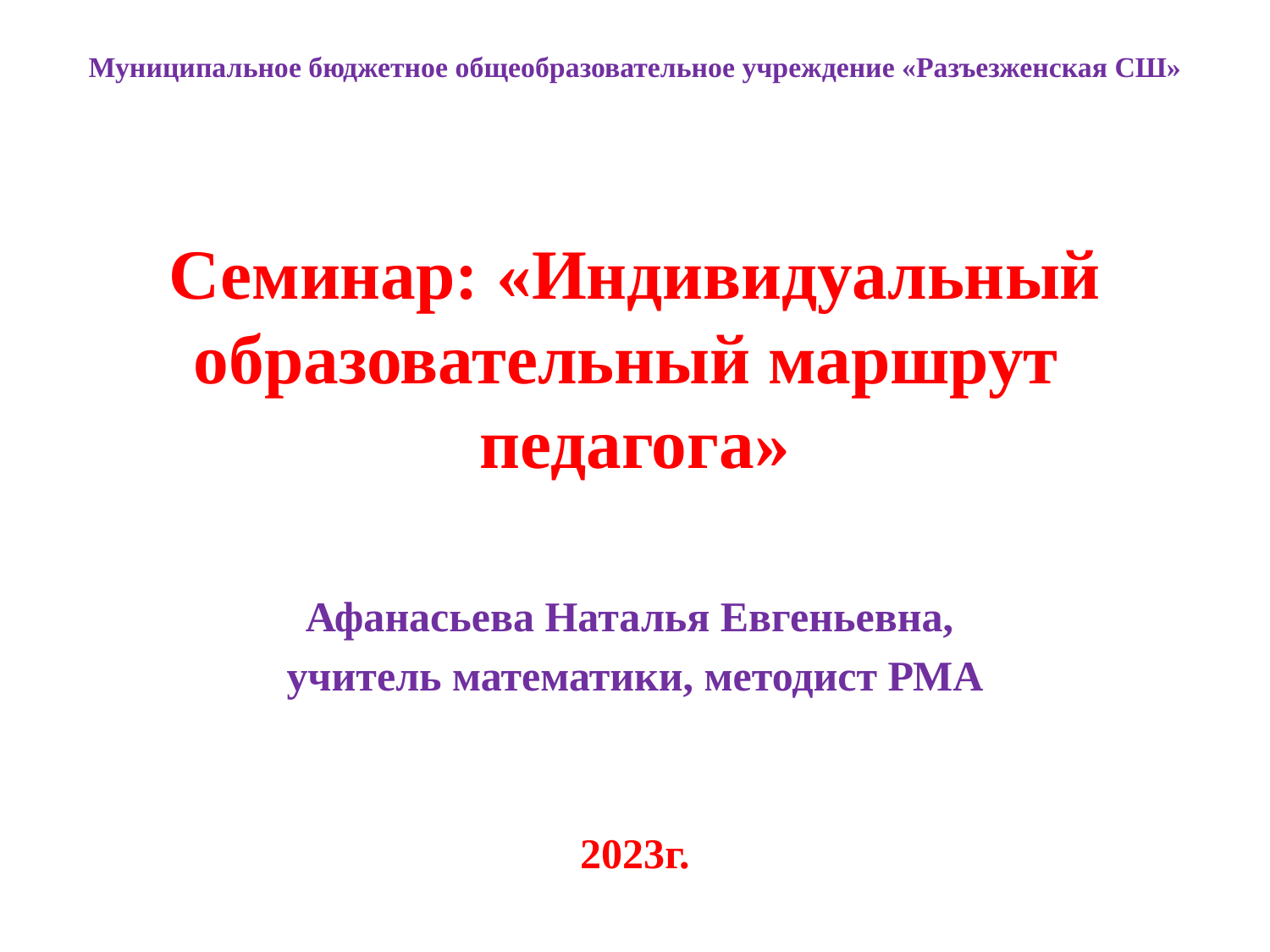

# Муниципальное бюджетное общеобразовательное учреждение «Разъезженская СШ»
Семинар: «Индивидуальный образовательный маршрут  педагога»

Афанасьева Наталья Евгеньевна,
учитель математики, методист РМА

2023г.